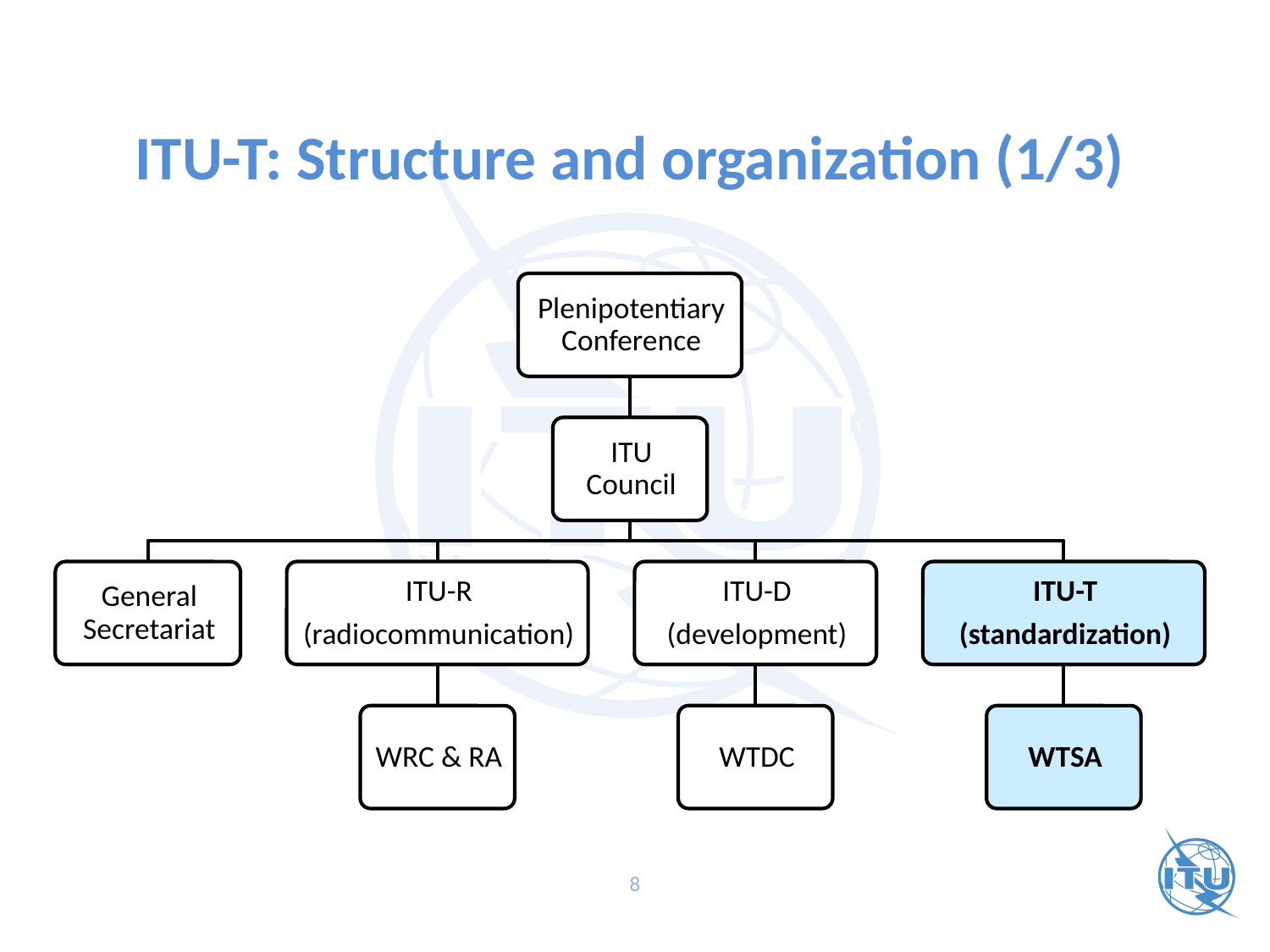

# ITU-T: Structure and organization (1/3)
Plenipotentiary Conference
ITU Council
General Secretariat
ITU-R
(radiocommunication)
WRC & RA
ITU-D
(development)
WTDC
ITU-T
(standardization)
WTSA
8